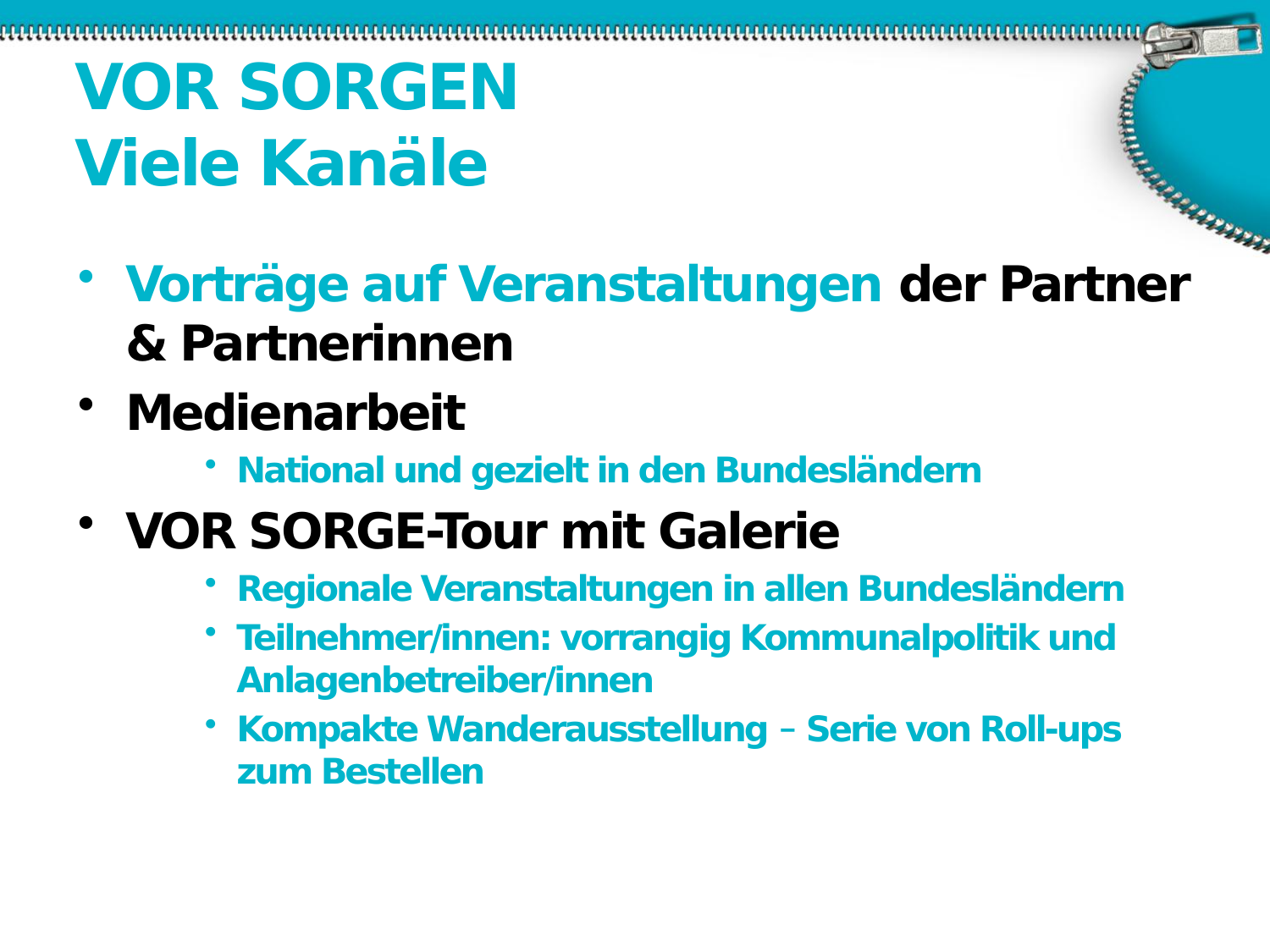

# VOR SORGEN Viele Kanäle
Vorträge auf Veranstaltungen der Partner & Partnerinnen
Medienarbeit
National und gezielt in den Bundesländern
VOR SORGE-Tour mit Galerie
Regionale Veranstaltungen in allen Bundesländern
Teilnehmer/innen: vorrangig Kommunalpolitik und Anlagenbetreiber/innen
Kompakte Wanderausstellung − Serie von Roll-ups zum Bestellen